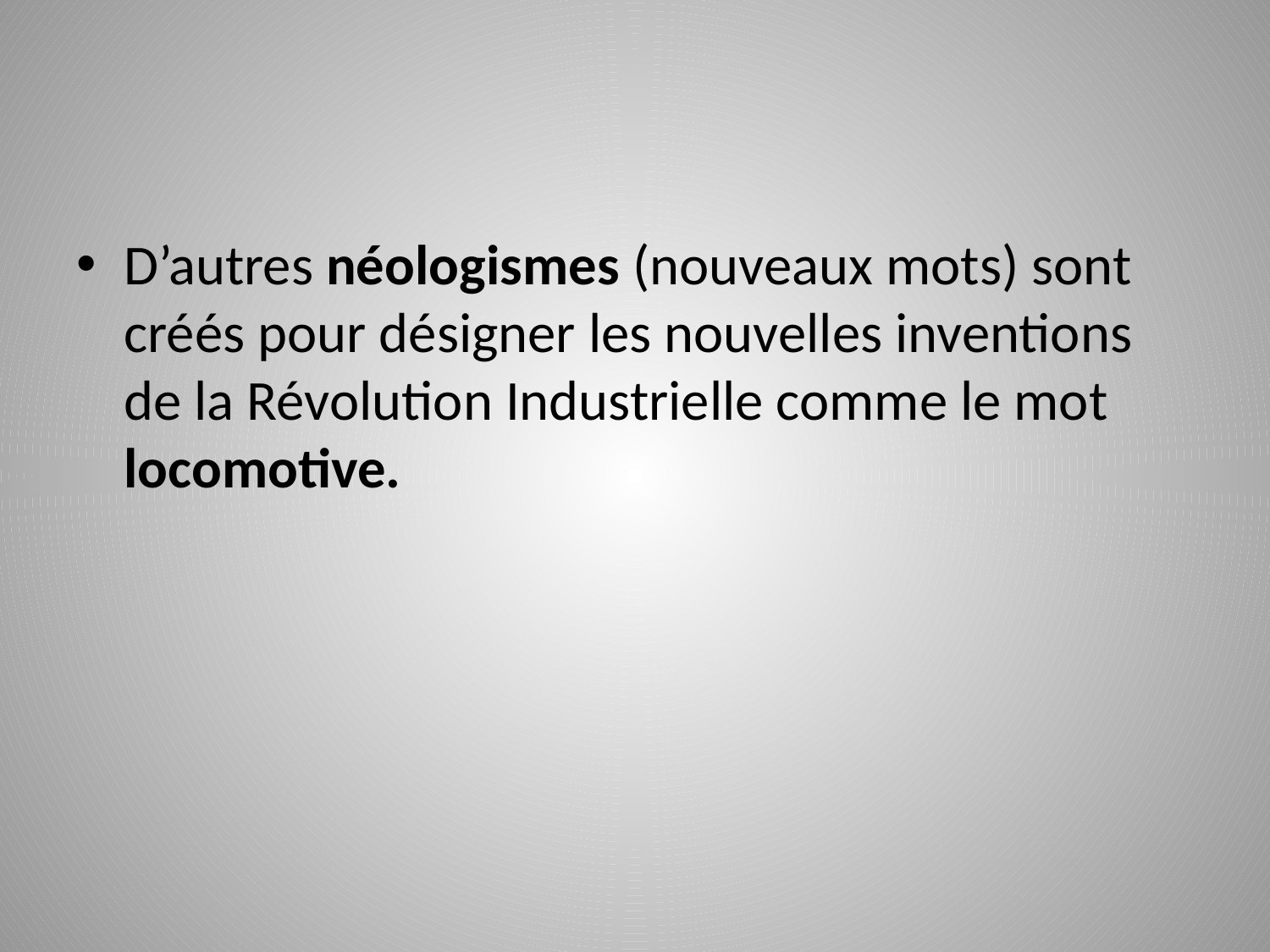

#
D’autres néologismes (nouveaux mots) sont créés pour désigner les nouvelles inventions de la Révolution Industrielle comme le mot locomotive.